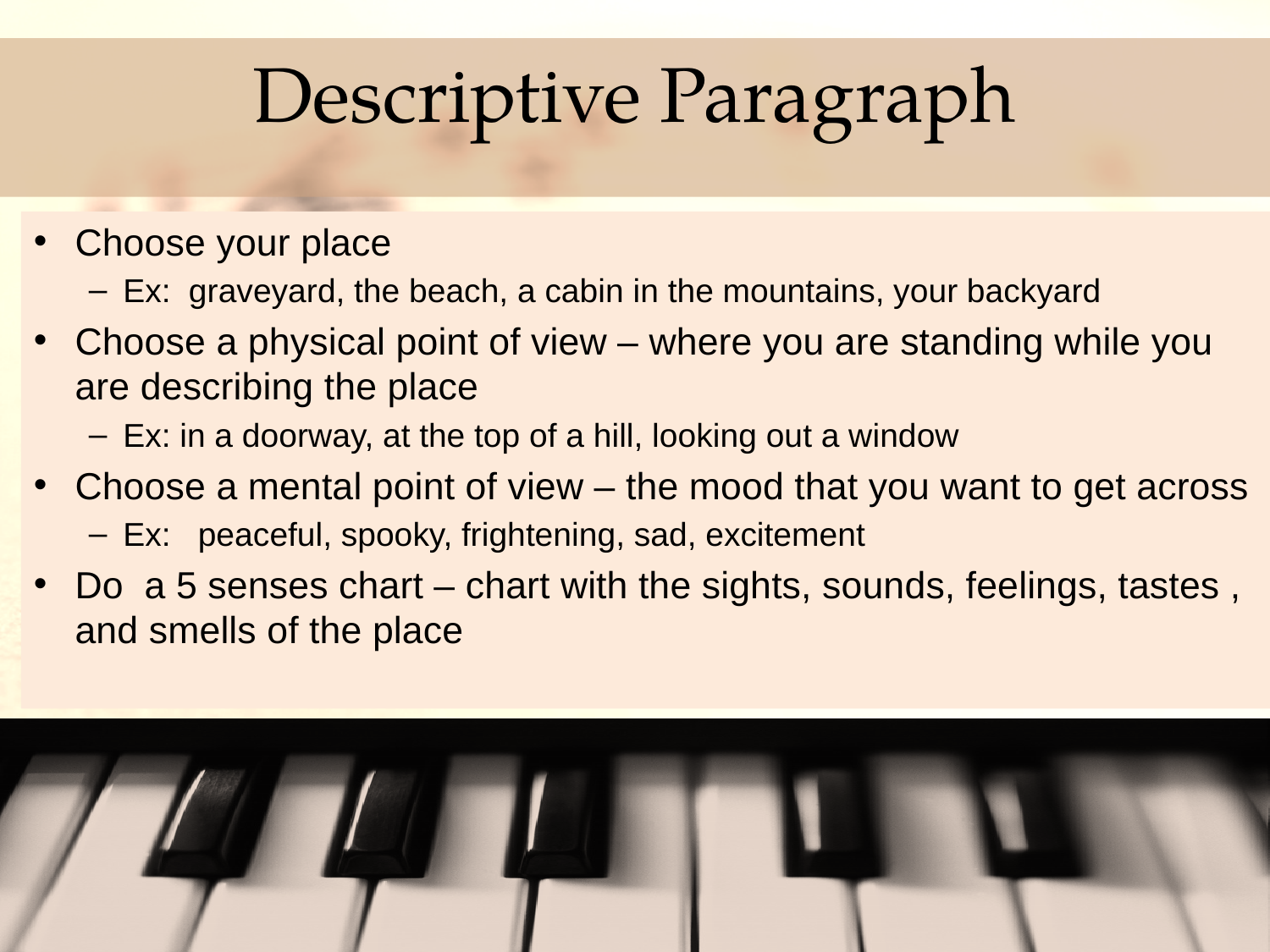

# Descriptive Paragraph
Choose your place
Ex:  graveyard, the beach, a cabin in the mountains, your backyard
Choose a physical point of view – where you are standing while you are describing the place
Ex: in a doorway, at the top of a hill, looking out a window
Choose a mental point of view – the mood that you want to get across
Ex:   peaceful, spooky, frightening, sad, excitement
Do  a 5 senses chart – chart with the sights, sounds, feelings, tastes , and smells of the place